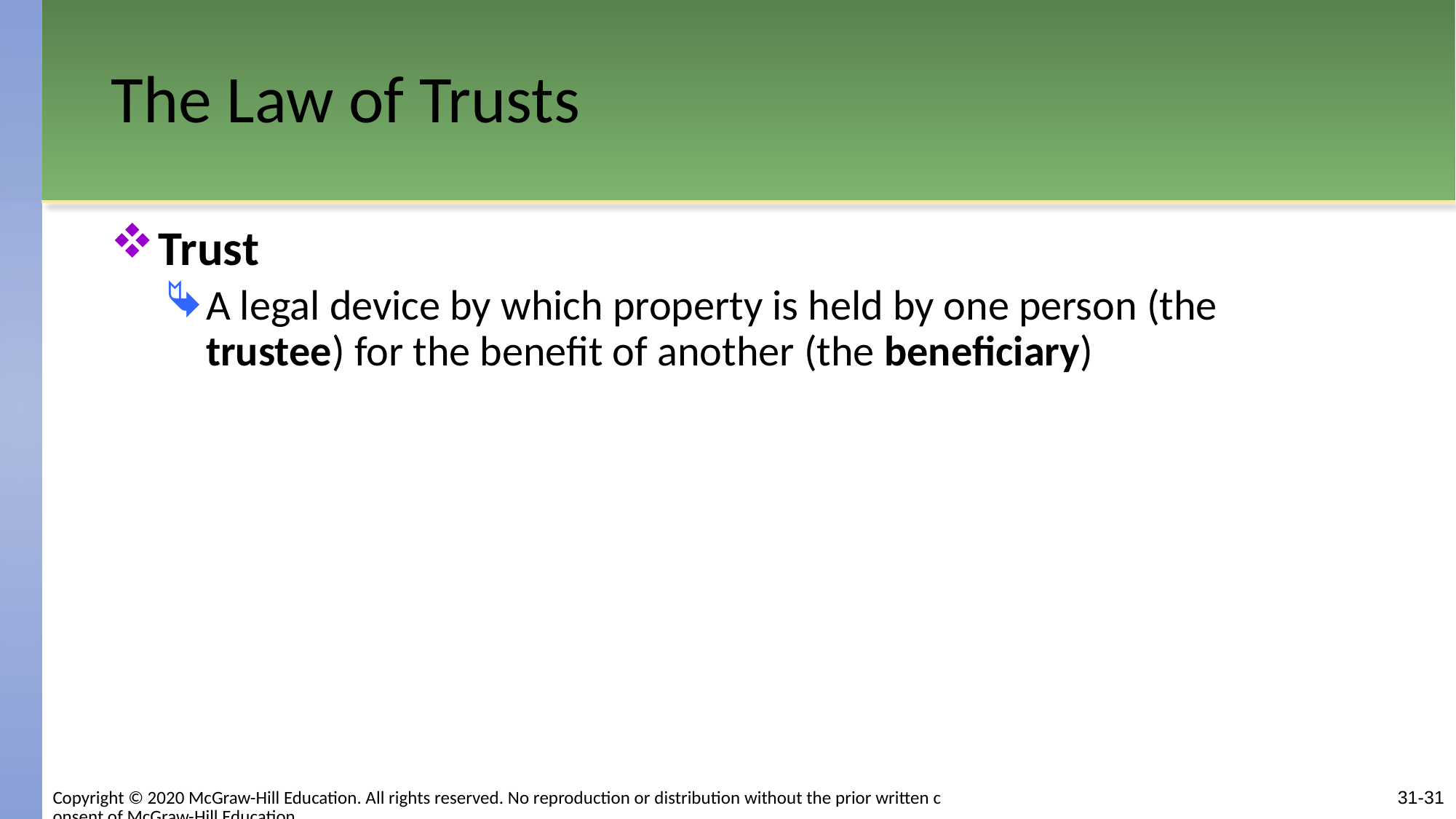

# The Law of Trusts
Trust
A legal device by which property is held by one person (the trustee) for the benefit of another (the beneficiary)

Copyright © 2020 McGraw-Hill Education. All rights reserved. No reproduction or distribution without the prior written consent of McGraw-Hill Education.
31-31